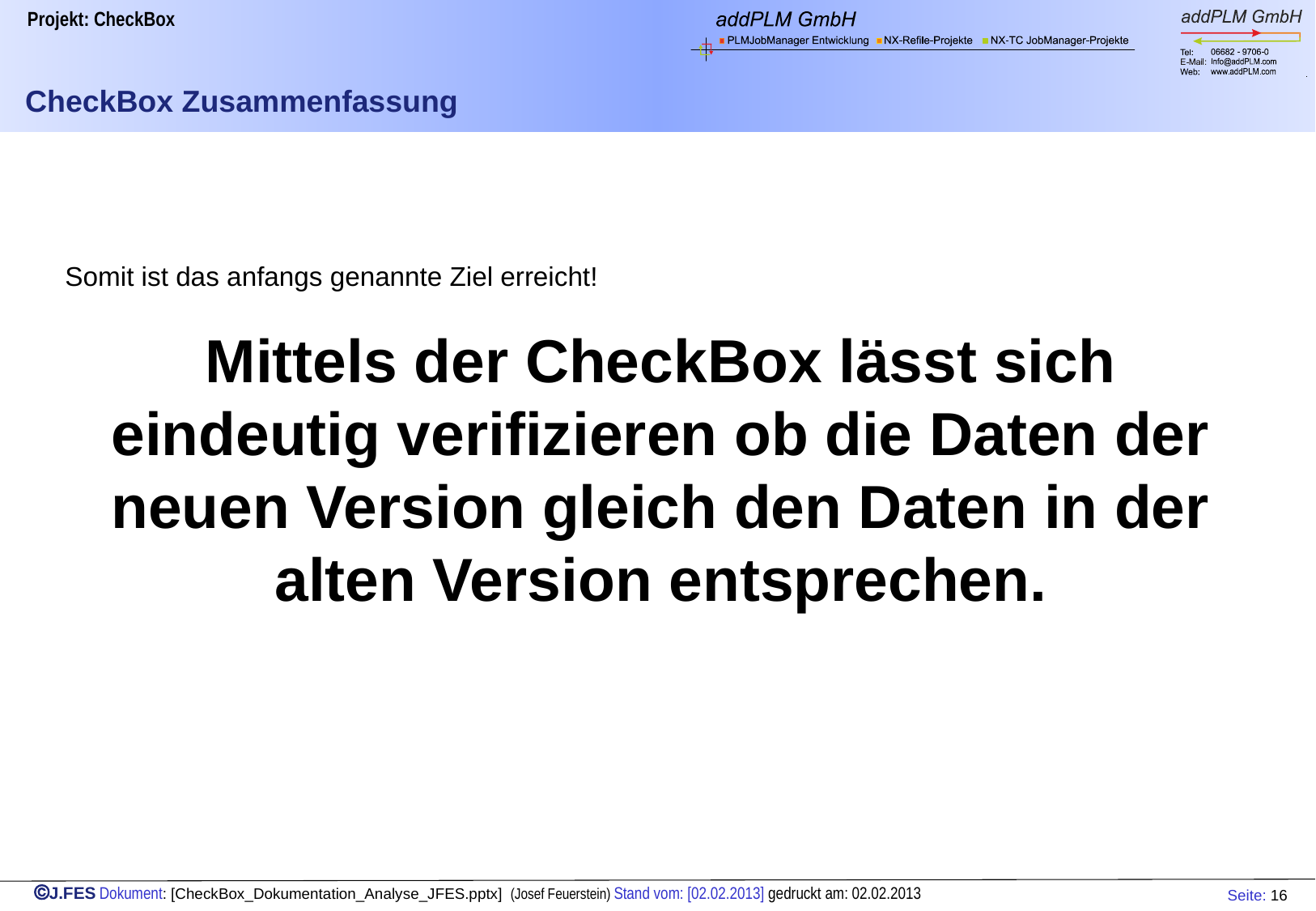

# CheckBox Zusammenfassung
Somit ist das anfangs genannte Ziel erreicht!
Mittels der CheckBox lässt sich eindeutig verifizieren ob die Daten der neuen Version gleich den Daten in der alten Version entsprechen.